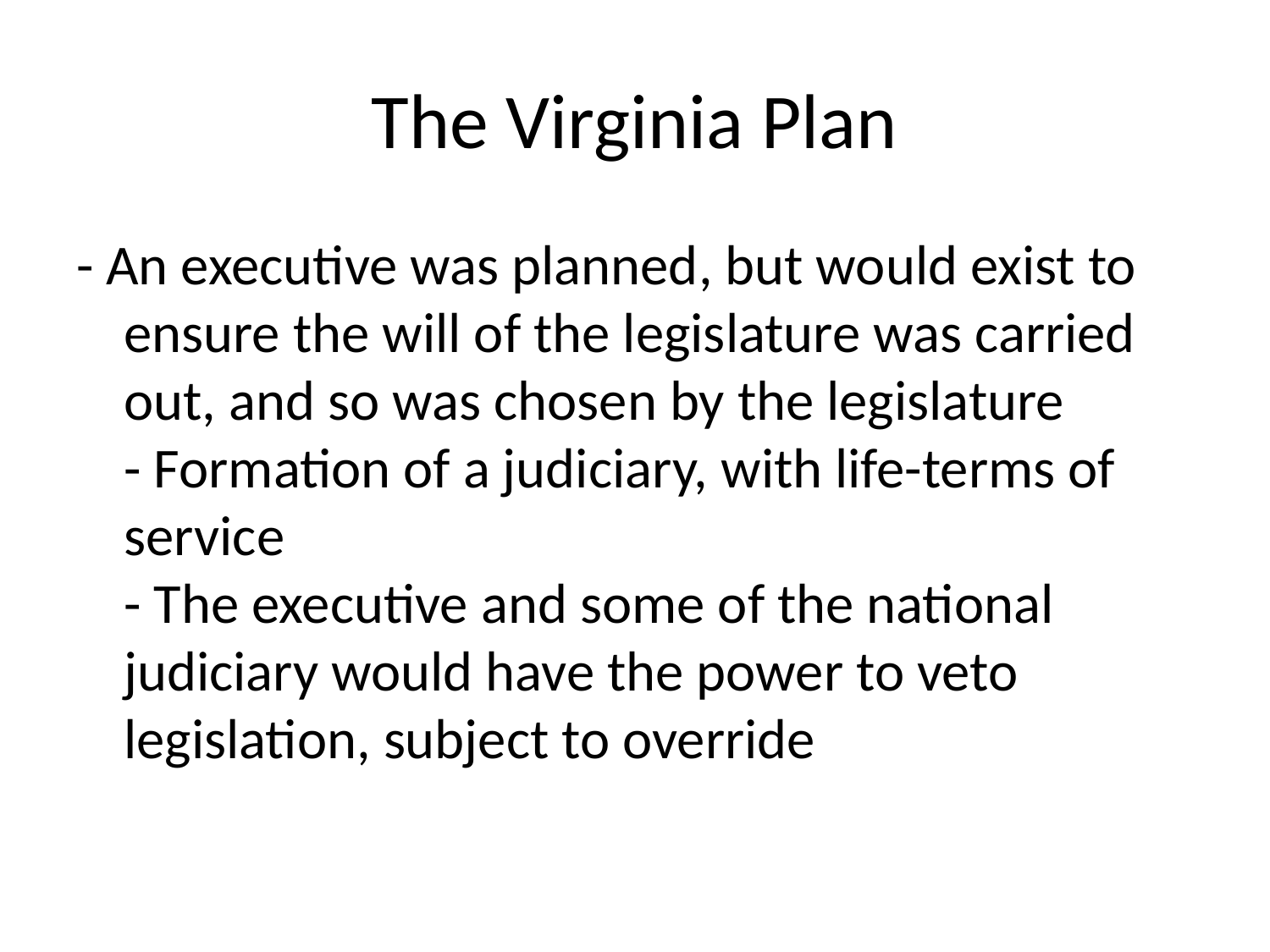

# The Virginia Plan
- An executive was planned, but would exist to ensure the will of the legislature was carried out, and so was chosen by the legislature
- Formation of a judiciary, with life-terms of service
- The executive and some of the national judiciary would have the power to veto legislation, subject to override